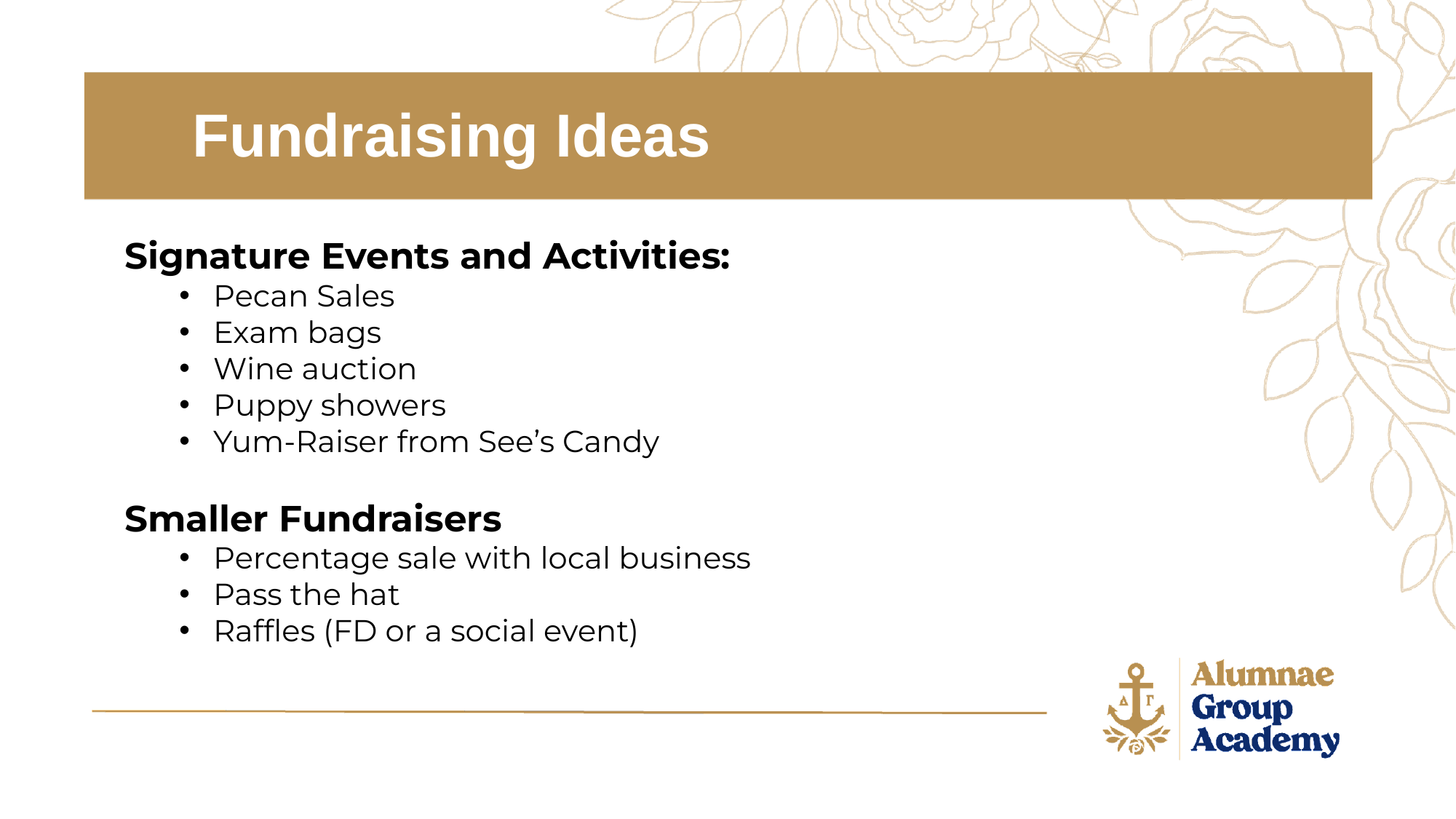

Fundraising Ideas
Signature Events and Activities:
Pecan Sales
Exam bags
Wine auction
Puppy showers
Yum-Raiser from See’s Candy

Smaller Fundraisers
Percentage sale with local business
Pass the hat
Raffles (FD or a social event)